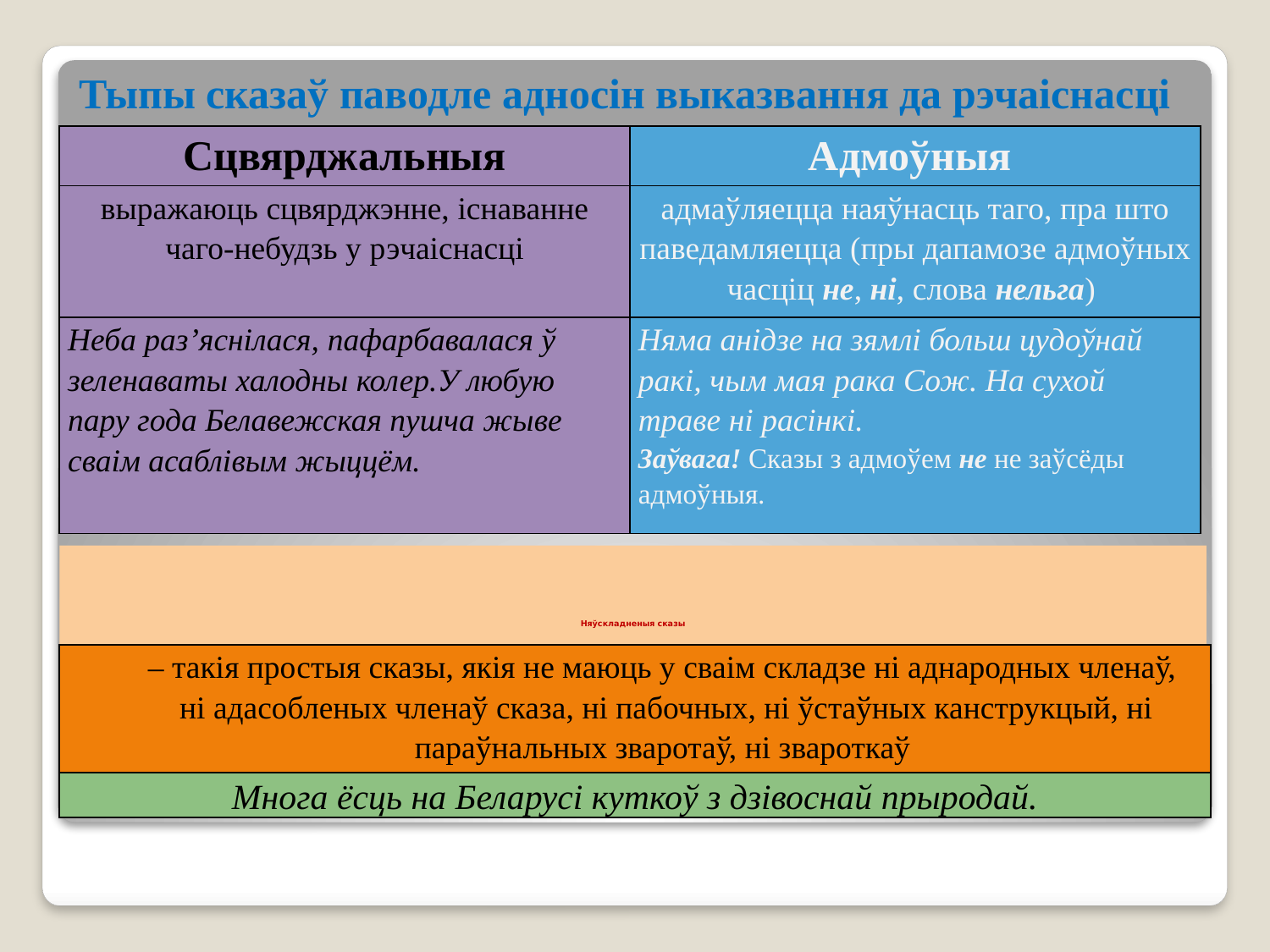

Тыпы сказаў паводле адносін выказвання да рэчаіснасці
| Сцвярджальныя | Адмоўныя |
| --- | --- |
| выражаюць сцвярджэнне, існаванне чаго-небудзь у рэчаіснасці | адмаўляецца наяўнасць таго, пра што паведамляецца (пры дапамозе адмоўных часціц не, ні, слова нельга) |
| Неба раз’яснілася, пафарбавалася ў зеленаваты халодны колер.У любую пару года Белавежская пушча жыве сваім асаблівым жыццём. | Няма анідзе на зямлі больш цудоўнай ракі, чым мая рака Сож. На сухой траве ні расінкі. Заўвага! Сказы з адмоўем не не заўсёды адмоўныя. |
# Няўскладненыя сказы
| – такія простыя сказы, якія не маюць у сваім складзе ні аднародных членаў, ні адасобленых членаў сказа, ні пабочных, ні ўстаўных канструкцый, ні параўнальных зваротаў, ні звароткаў |
| --- |
| Многа ёсць на Беларусі куткоў з дзівоснай прыродай. |